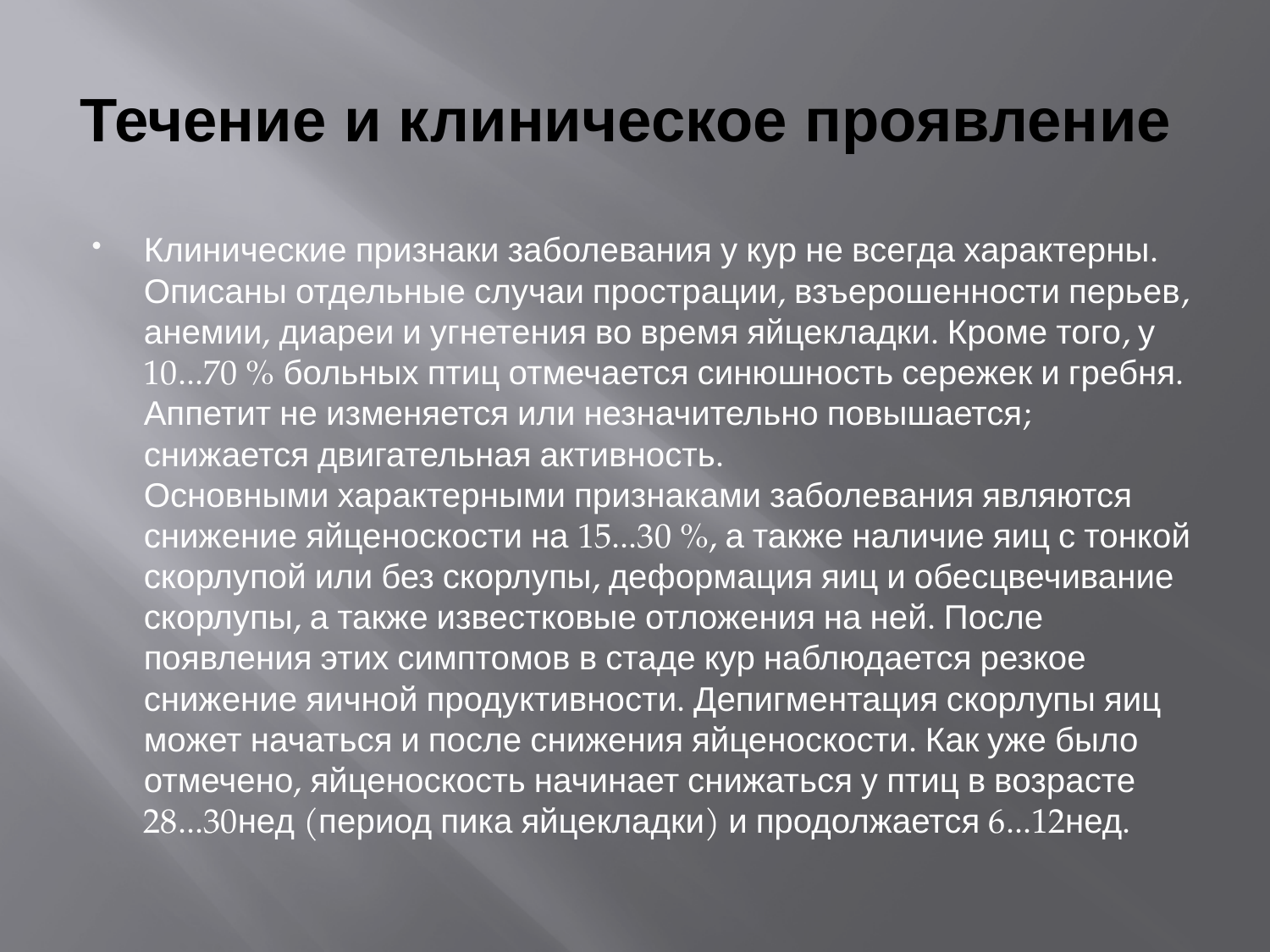

# Течение и клиническое проявление
Клинические признаки заболевания у кур не всегда характерны. Описаны отдельные случаи прострации, взъерошенности перьев, анемии, диареи и угнетения во время яйцекладки. Кроме того, у 10...70 % больных птиц отмечается синюшность сережек и гребня. Аппетит не изменяется или незначительно повышается; снижается двигательная активность. 
Основными характерными признаками заболевания являются снижение яйценоскости на 15...30 %, а также наличие яиц с тонкой скорлупой или без скорлупы, деформация яиц и обесцвечивание скорлупы, а также известковые отложения на ней. После появления этих симптомов в стаде кур наблюдается резкое снижение яичной продуктивности. Депигментация скорлупы яиц может начаться и после снижения яйценоскости. Как уже было отмечено, яйценоскость начинает снижаться у птиц в возрасте 28...30нед (период пика яйцекладки) и продолжается 6...12нед.